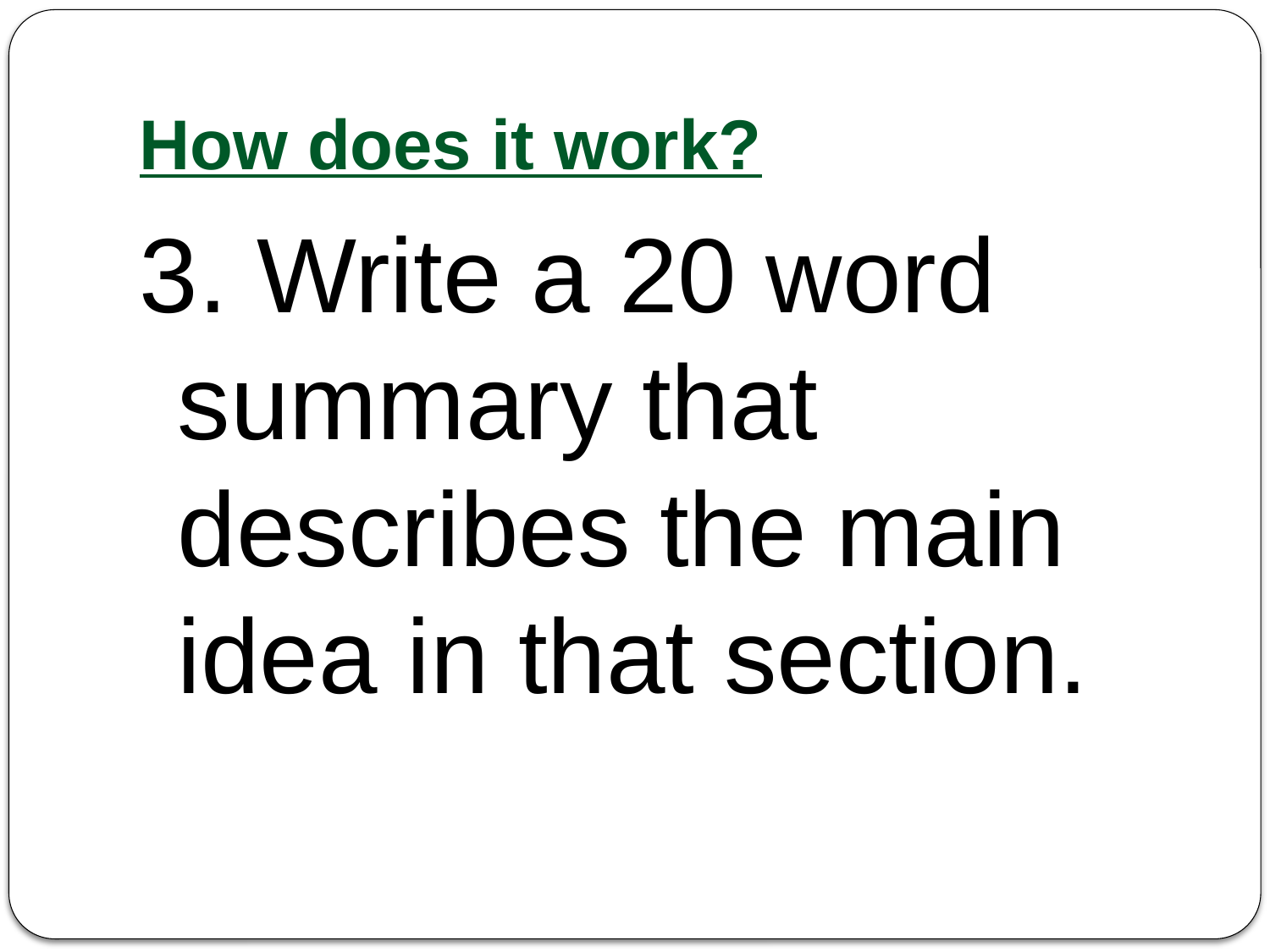

# How does it work?
3. Write a 20 word summary that describes the main idea in that section.